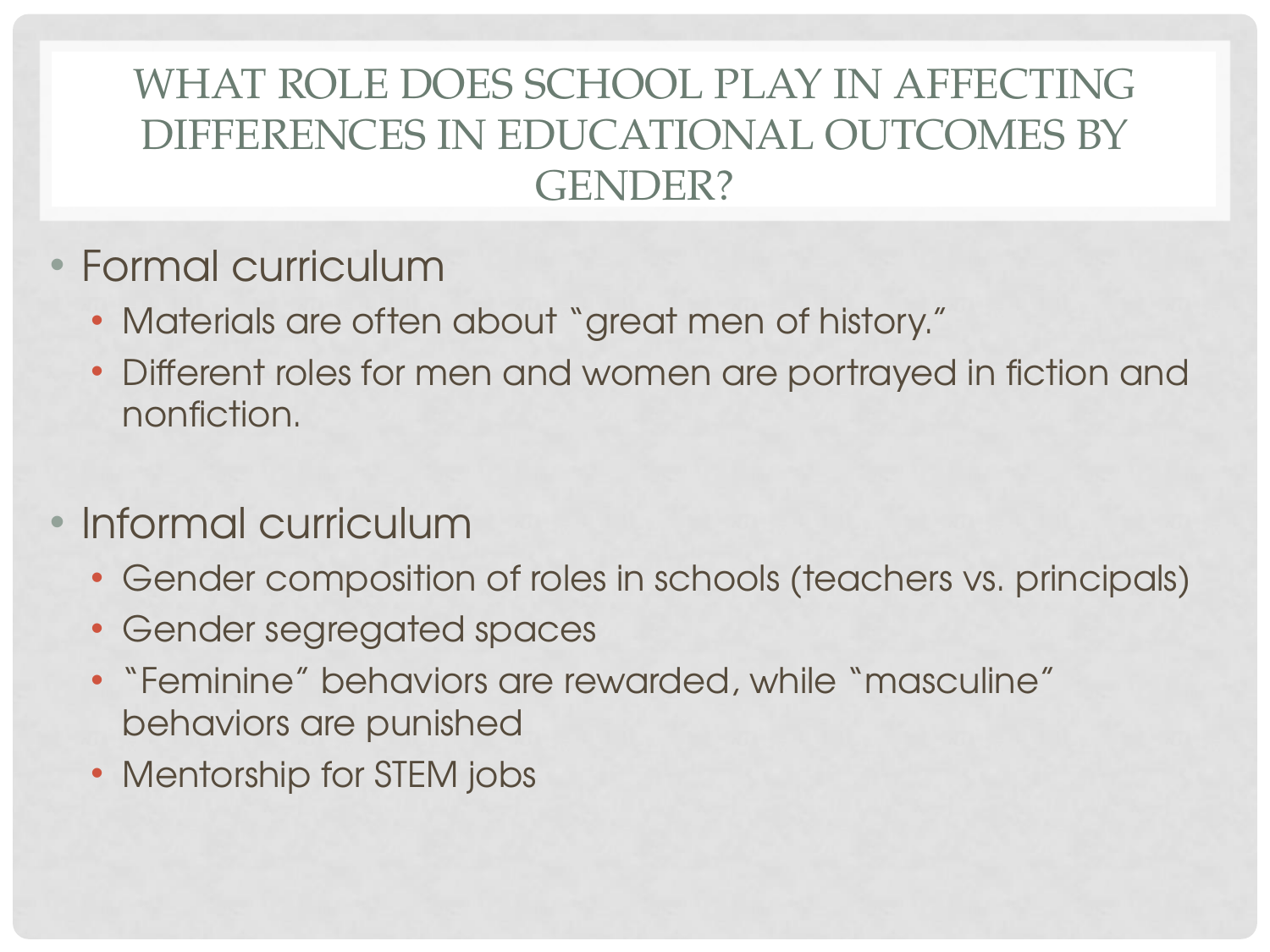

# WHAT ROLE DOES SCHOOL PLAY IN AFFECTING DIFFERENCES IN EDUCATIONAL OUTCOMES BY GENDER?
Formal curriculum
Materials are often about “great men of history.”
Different roles for men and women are portrayed in fiction and nonfiction.

Informal curriculum
Gender composition of roles in schools (teachers vs. principals)
Gender segregated spaces
“Feminine” behaviors are rewarded, while “masculine” behaviors are punished
Mentorship for STEM jobs